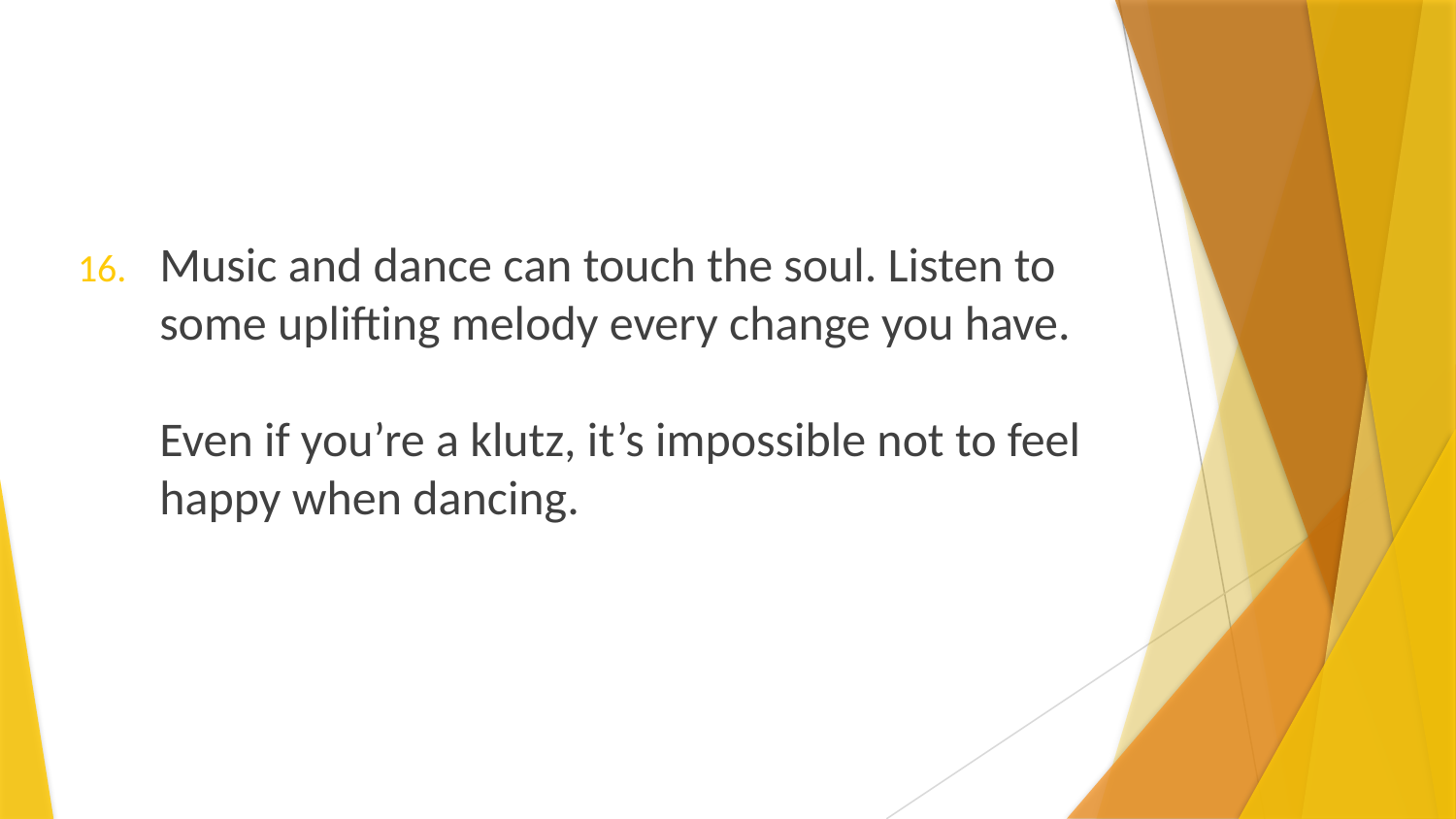

Music and dance can touch the soul. Listen to some uplifting melody every change you have.
Even if you’re a klutz, it’s impossible not to feel happy when dancing.